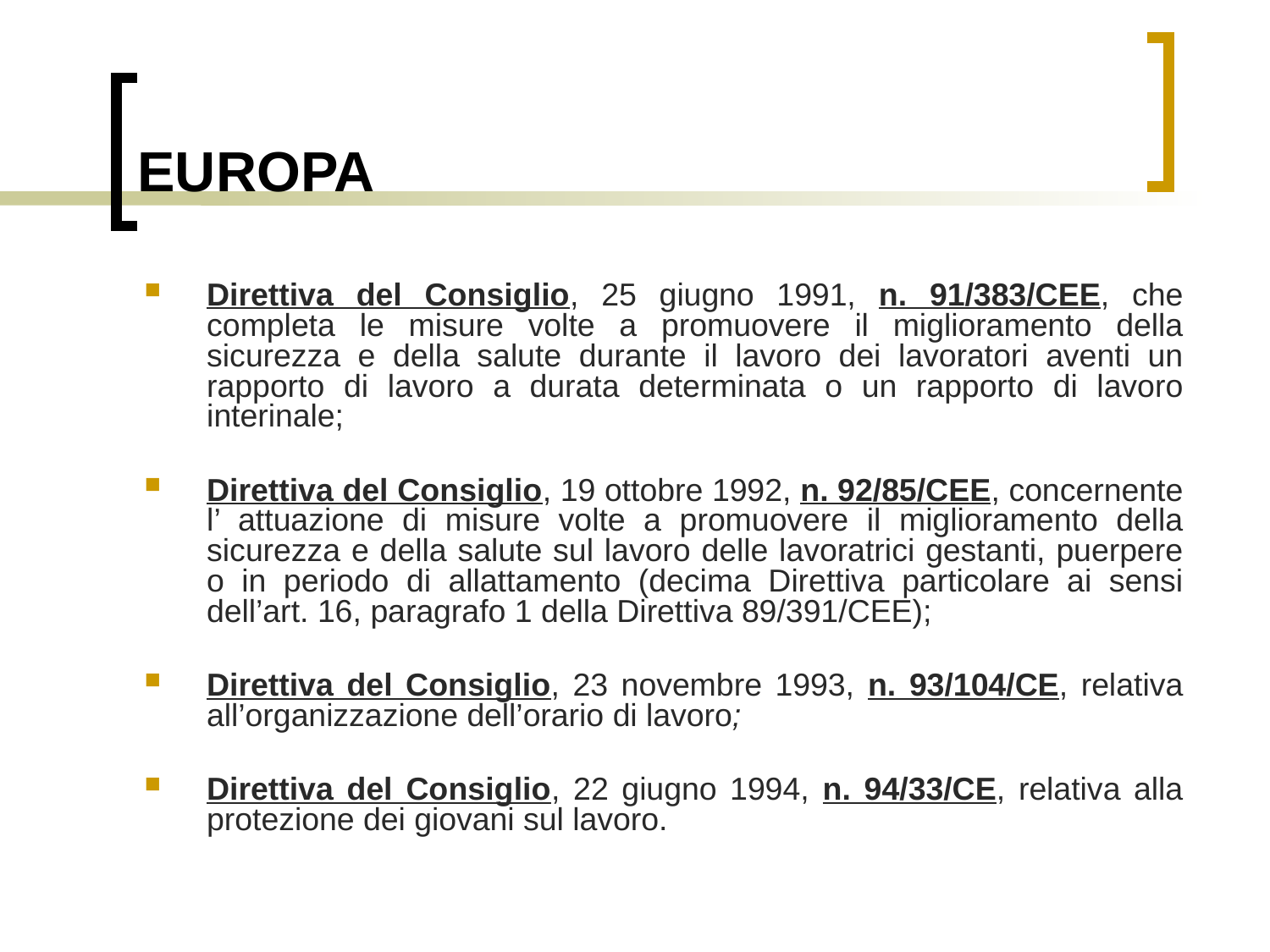

# EUROPA
Direttiva del Consiglio, 25 giugno 1991, n. 91/383/CEE, che completa le misure volte a promuovere il miglioramento della sicurezza e della salute durante il lavoro dei lavoratori aventi un rapporto di lavoro a durata determinata o un rapporto di lavoro interinale;

Direttiva del Consiglio, 19 ottobre 1992, n. 92/85/CEE, concernente l’ attuazione di misure volte a promuovere il miglioramento della sicurezza e della salute sul lavoro delle lavoratrici gestanti, puerpere o in periodo di allattamento (decima Direttiva particolare ai sensi dell’art. 16, paragrafo 1 della Direttiva 89/391/CEE);

Direttiva del Consiglio, 23 novembre 1993, n. 93/104/CE, relativa all’organizzazione dell’orario di lavoro;

Direttiva del Consiglio, 22 giugno 1994, n. 94/33/CE, relativa alla protezione dei giovani sul lavoro.